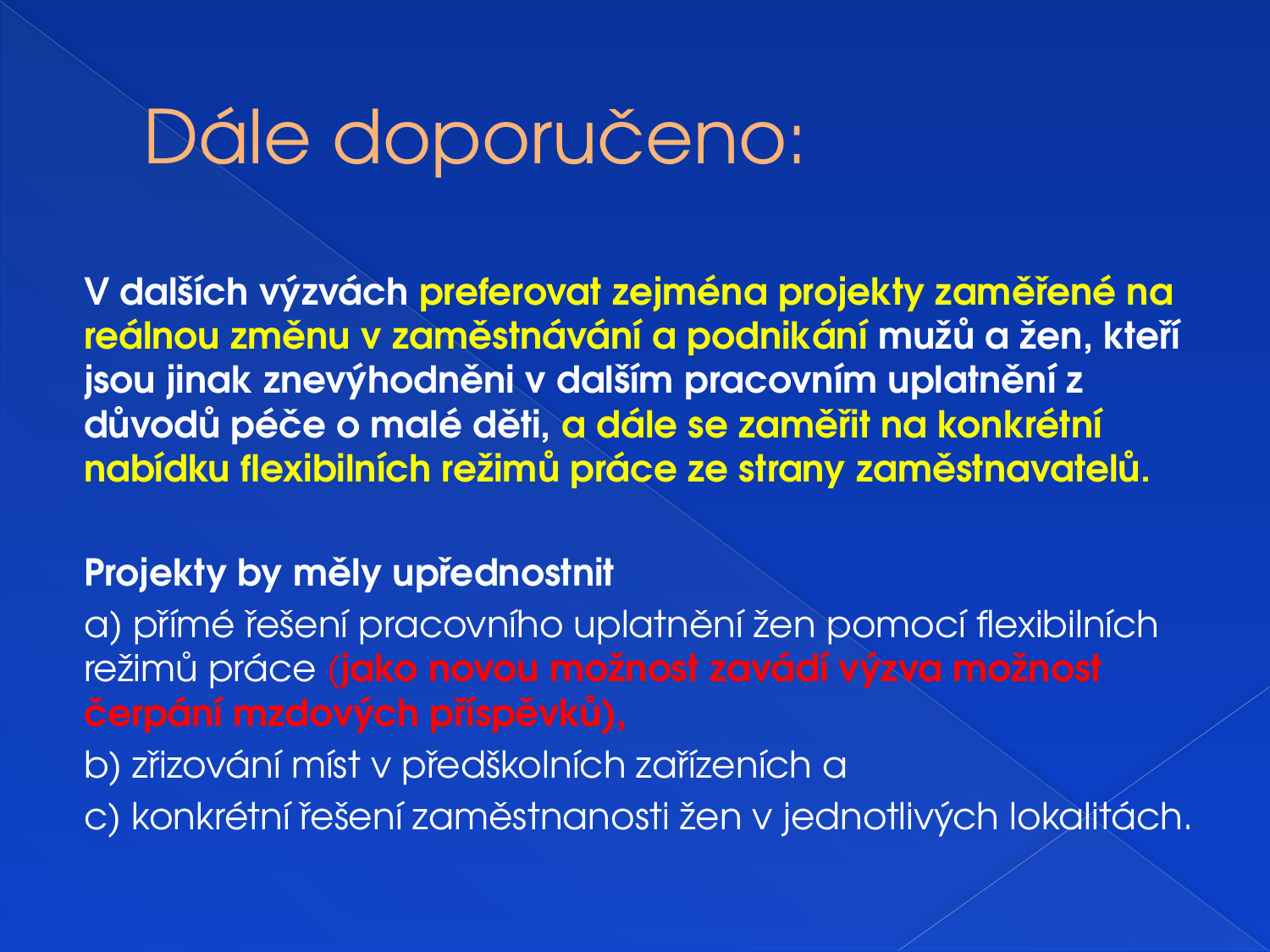

# Dále doporučeno:
V dalších výzvách preferovat zejména projekty zaměřené na reálnou změnu v zaměstnávání a podnikání mužů a žen, kteří jsou jinak znevýhodněni v dalším pracovním uplatnění z důvodů péče o malé děti, a dále se zaměřit na konkrétní nabídku flexibilních režimů práce ze strany zaměstnavatelů.

Projekty by měly upřednostnit
a) přímé řešení pracovního uplatnění žen pomocí flexibilních režimů práce (jako novou možnost zavádí výzva možnost čerpání mzdových příspěvků),
b) zřizování míst v předškolních zařízeních a
c) konkrétní řešení zaměstnanosti žen v jednotlivých lokalitách.